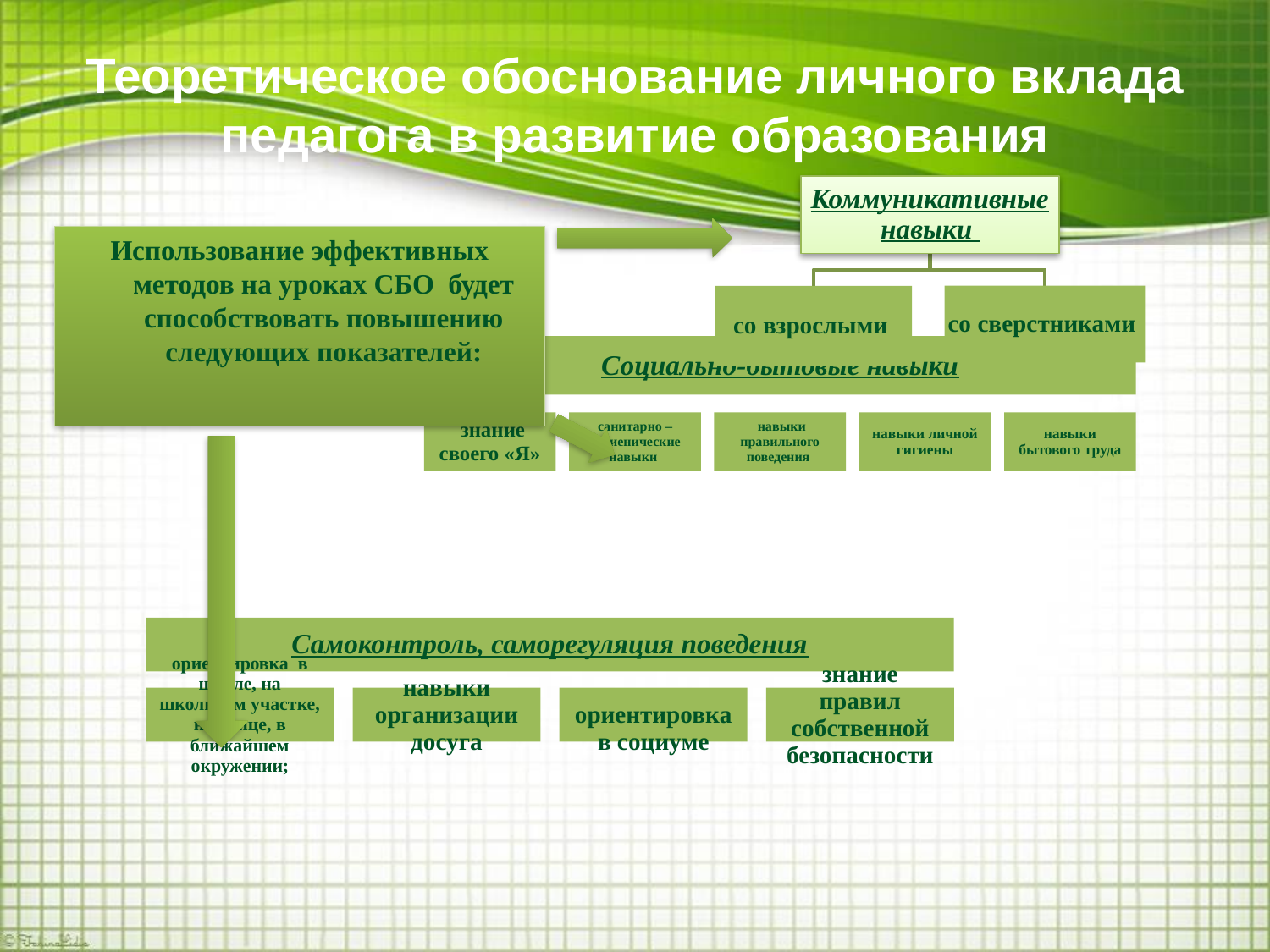

# Теоретическое обоснование личного вклада педагога в развитие образования
Коммуникативные навыки
со взрослыми
со сверстниками

Использование эффективных методов на уроках СБО  будет способствовать повышению следующих показателей:
Социально-бытовые навыки
 знание своего «Я»
санитарно – гигиенические навыки
навыки личной гигиены
 навыки правильного поведения
навыки бытового труда

Самоконтроль, саморегуляция поведения
ориентировка  в школе, на школьном участке, на улице, в ближайшем окружении;
навыки организации досуга
 ориентировка в социуме
знание правил собственной безопасности